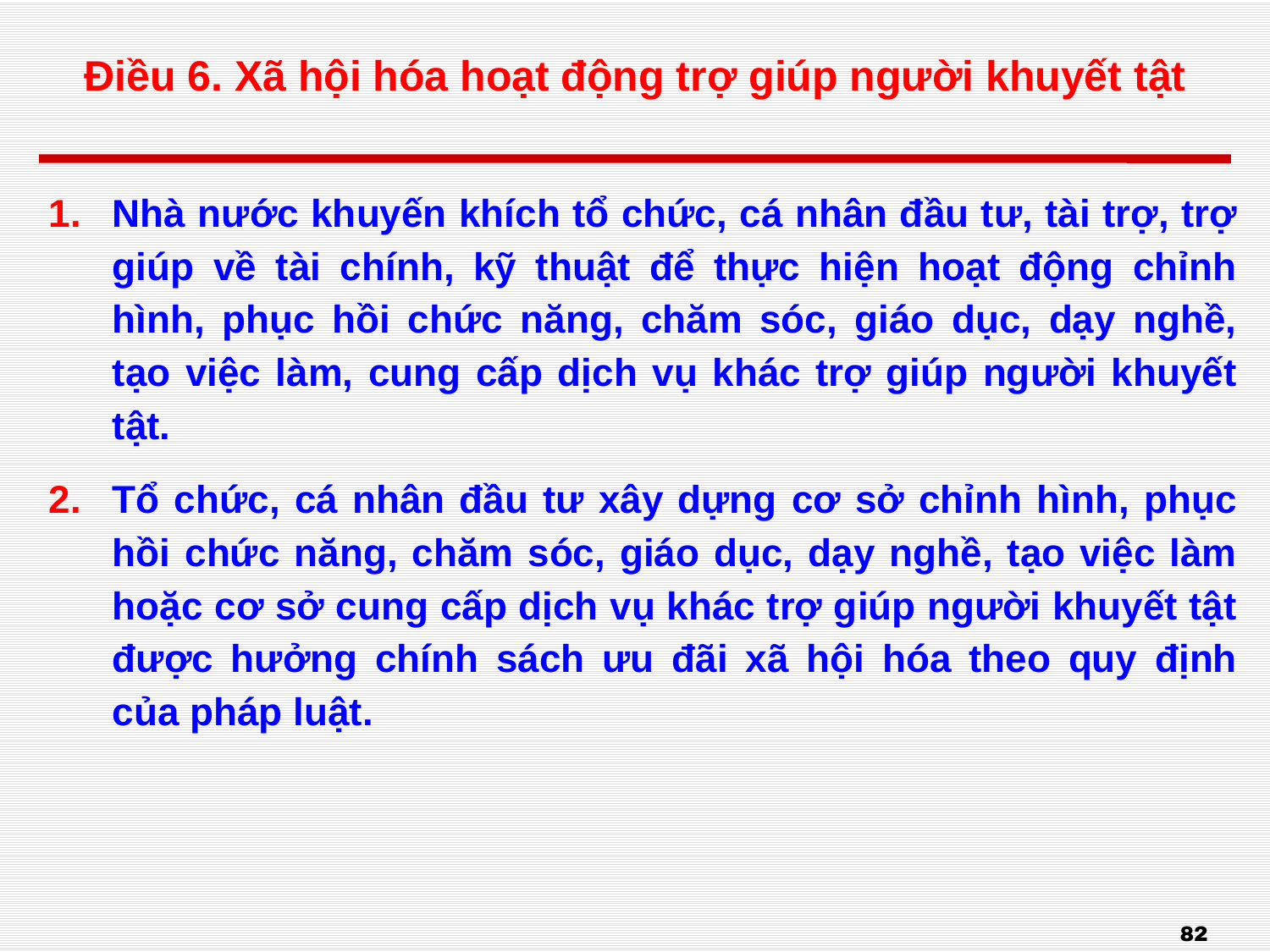

# Điều 6. Xã hội hóa hoạt động trợ giúp người khuyết tật
Nhà nước khuyến khích tổ chức, cá nhân đầu tư, tài trợ, trợ giúp về tài chính, kỹ thuật để thực hiện hoạt động chỉnh hình, phục hồi chức năng, chăm sóc, giáo dục, dạy nghề, tạo việc làm, cung cấp dịch vụ khác trợ giúp người khuyết tật.
Tổ chức, cá nhân đầu tư xây dựng cơ sở chỉnh hình, phục hồi chức năng, chăm sóc, giáo dục, dạy nghề, tạo việc làm hoặc cơ sở cung cấp dịch vụ khác trợ giúp người khuyết tật được hưởng chính sách ưu đãi xã hội hóa theo quy định của pháp luật.